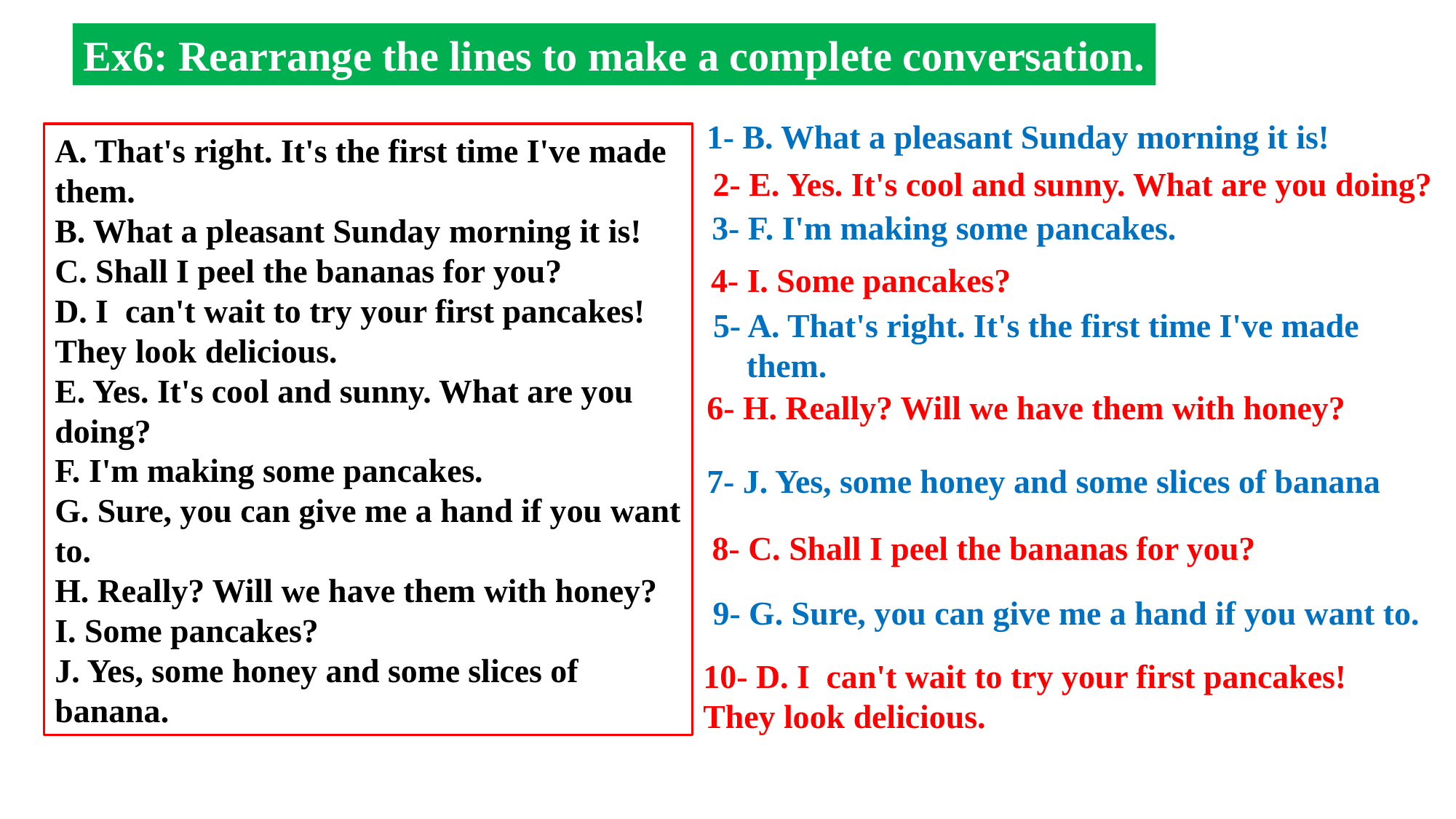

Ex6: Rearrange the lines to make a complete conversation.
1- B. What a pleasant Sunday morning it is!
A. That's right. It's the first time I've made them.
B. What a pleasant Sunday morning it is!
C. Shall I peel the bananas for you?
D. I  can't wait to try your first pancakes! They look delicious.
E. Yes. It's cool and sunny. What are you doing?
F. I'm making some pancakes.
G. Sure, you can give me a hand if you want to.
H. Really? Will we have them with honey?
I. Some pancakes?
J. Yes, some honey and some slices of banana.
2- E. Yes. It's cool and sunny. What are you doing?
3- F. I'm making some pancakes.
4- I. Some pancakes?
5- A. That's right. It's the first time I've made
    them.
6- H. Really? Will we have them with honey?
7- J. Yes, some honey and some slices of banana
8- C. Shall I peel the bananas for you?
9- G. Sure, you can give me a hand if you want to.
10- D. I  can't wait to try your first pancakes! They look delicious.